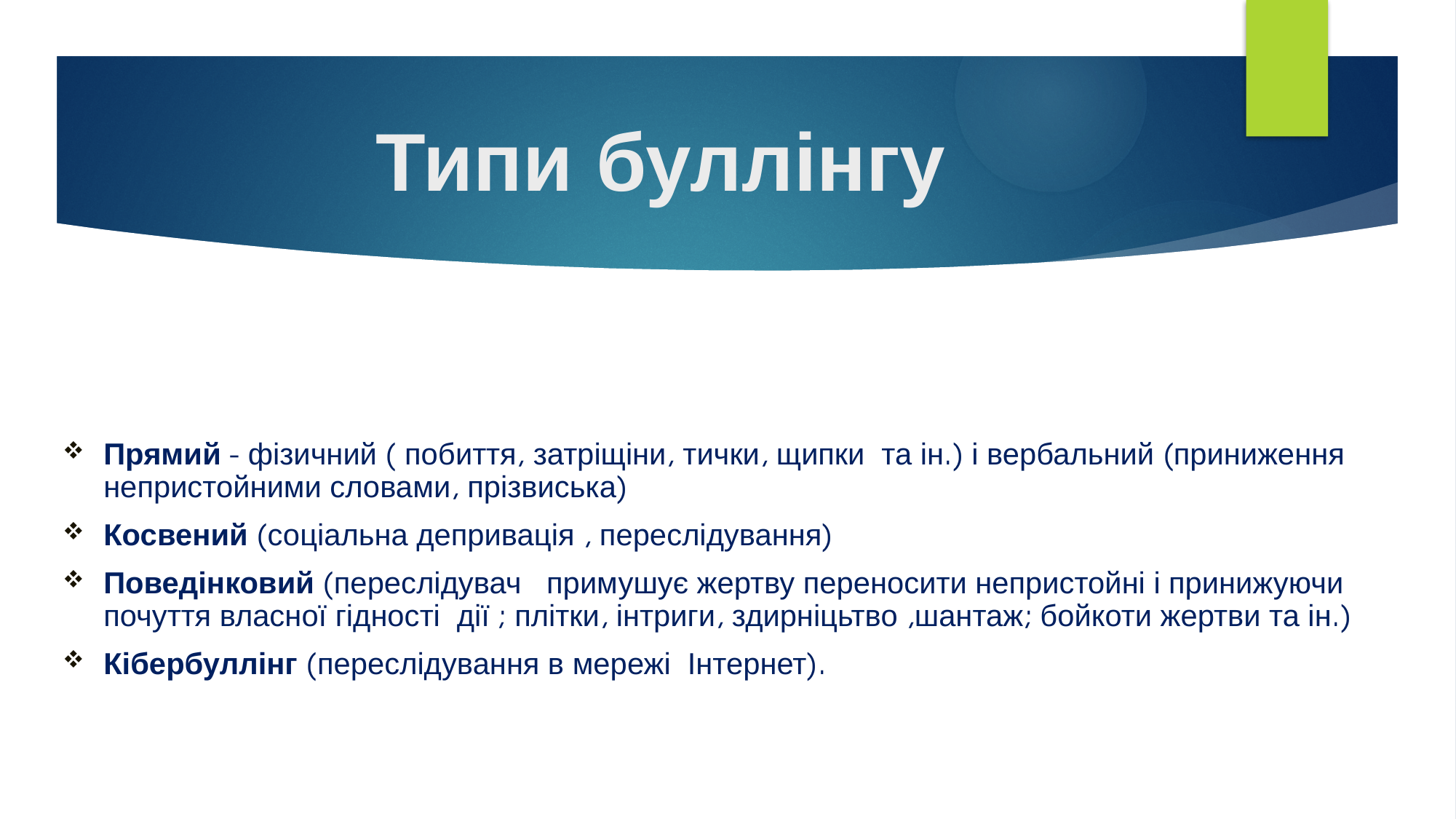

# Типи буллінгу
Прямий - фізичний ( побиття, затріщіни, тички, щипки  та ін.) і вербальний (приниження непристойними словами, прізвиська)
Косвений (соціальна депривація , переслідування)
Поведінковий (переслідувач   примушує жертву переносити непристойні і принижуючи почуття власної гідності  дії ; плітки, інтриги, здирніцьтво ,шантаж; бойкоти жертви та ін.)
Кібербуллінг (переслідування в мережі  Інтернет).